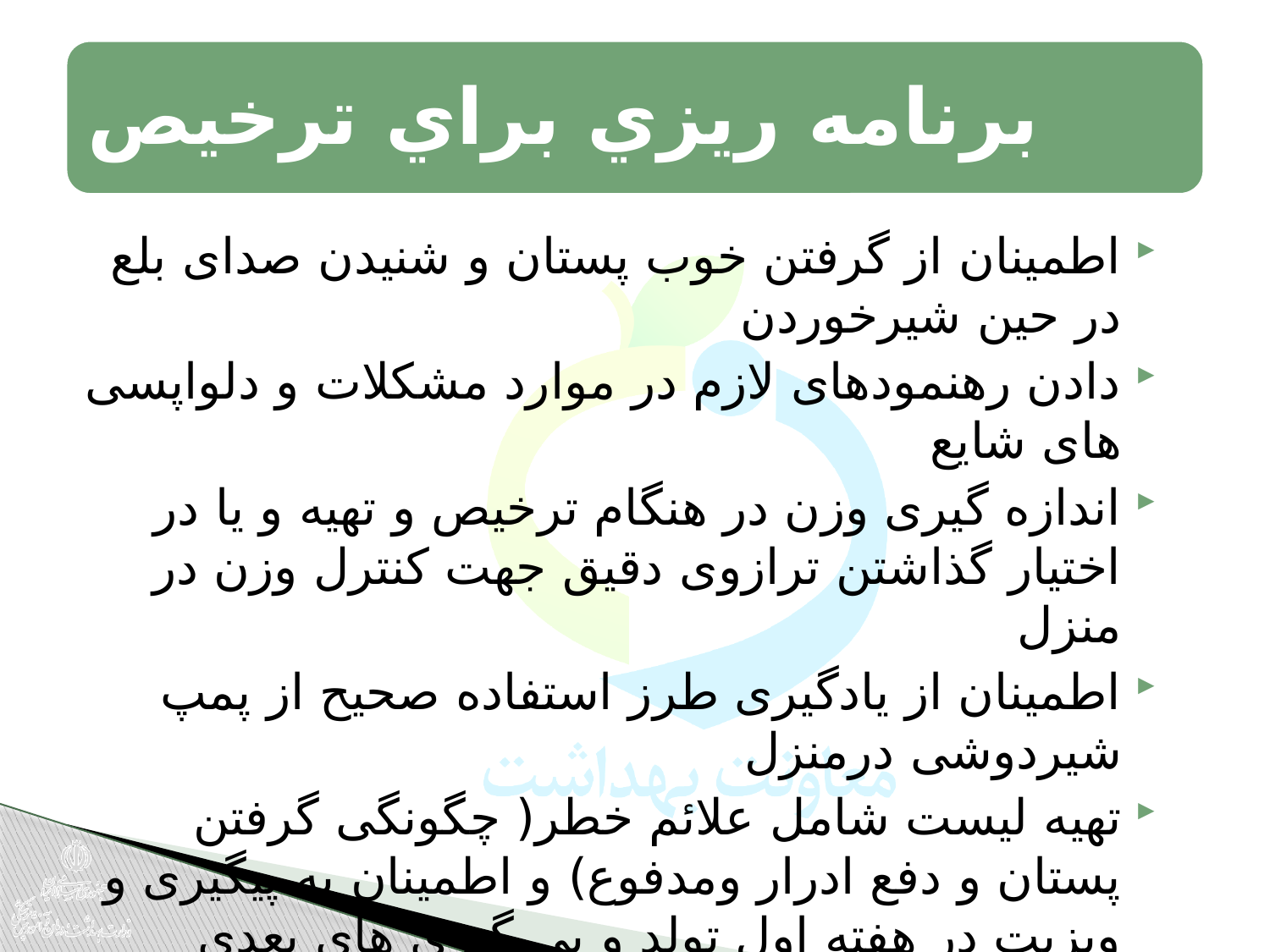

برنامه ريزي براي ترخيص
اطمينان از گرفتن خوب پستان و شنيدن صدای بلع در حين شيرخوردن
دادن رهنمودهای لازم در موارد مشکلات و دلواپسی های شايع
اندازه گيری وزن در هنگام ترخيص و تهيه و يا در اختيار گذاشتن ترازوی دقيق جهت کنترل وزن در منزل
اطمينان از يادگيری طرز استفاده صحيح از پمپ شيردوشی درمنزل
تهيه ليست شامل علائم خطر( چگونگی گرفتن پستان و دفع ادرار ومدفوع) و اطمينان به پيگيری و ويزيت در هفته اول تولد و پي گيري های بعدی